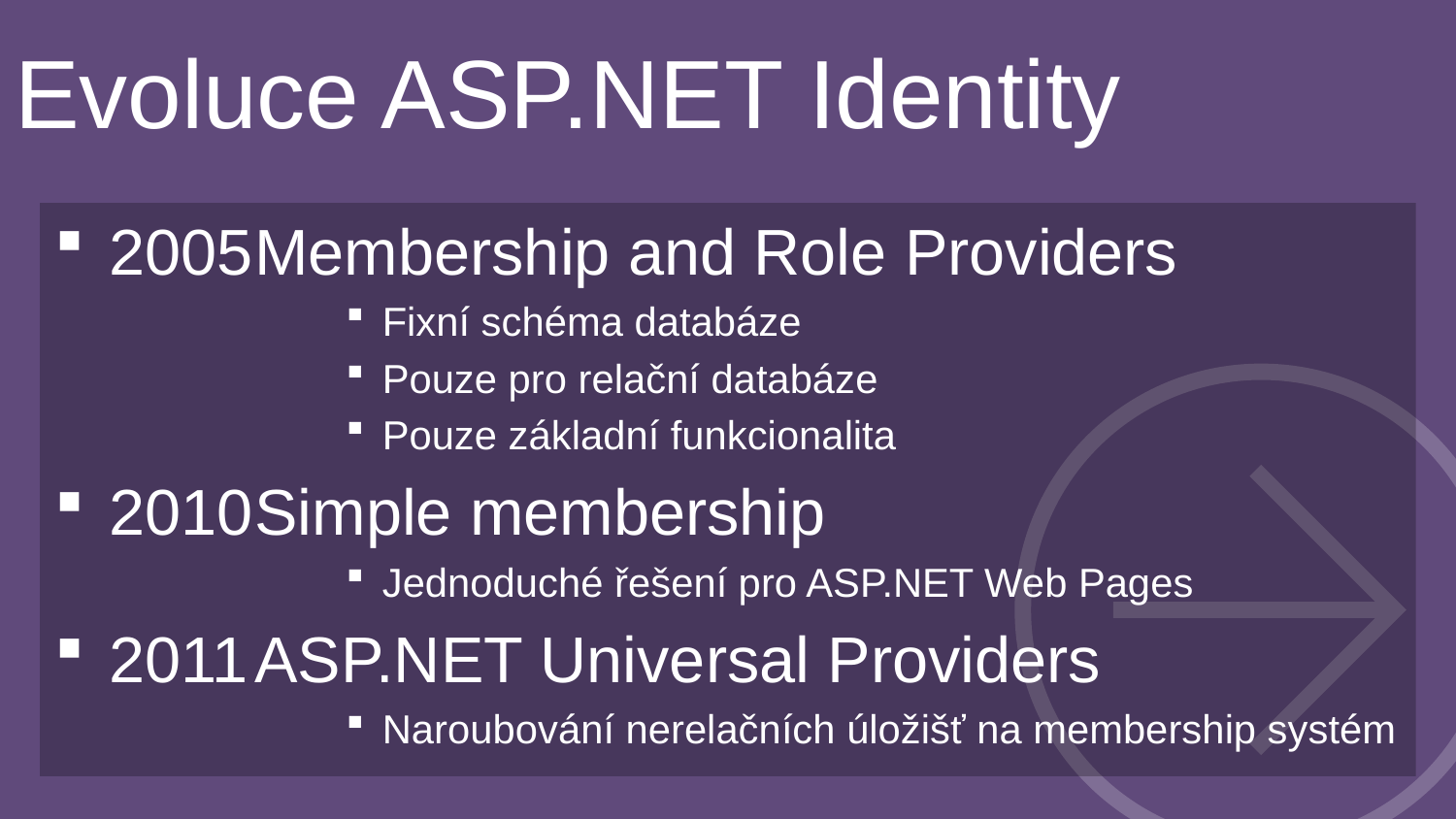

# Evoluce ASP.NET Identity
2005	Membership and Role Providers
Fixní schéma databáze
Pouze pro relační databáze
Pouze základní funkcionalita
2010	Simple membership
Jednoduché řešení pro ASP.NET Web Pages
2011	ASP.NET Universal Providers
Naroubování nerelačních úložišť na membership systém